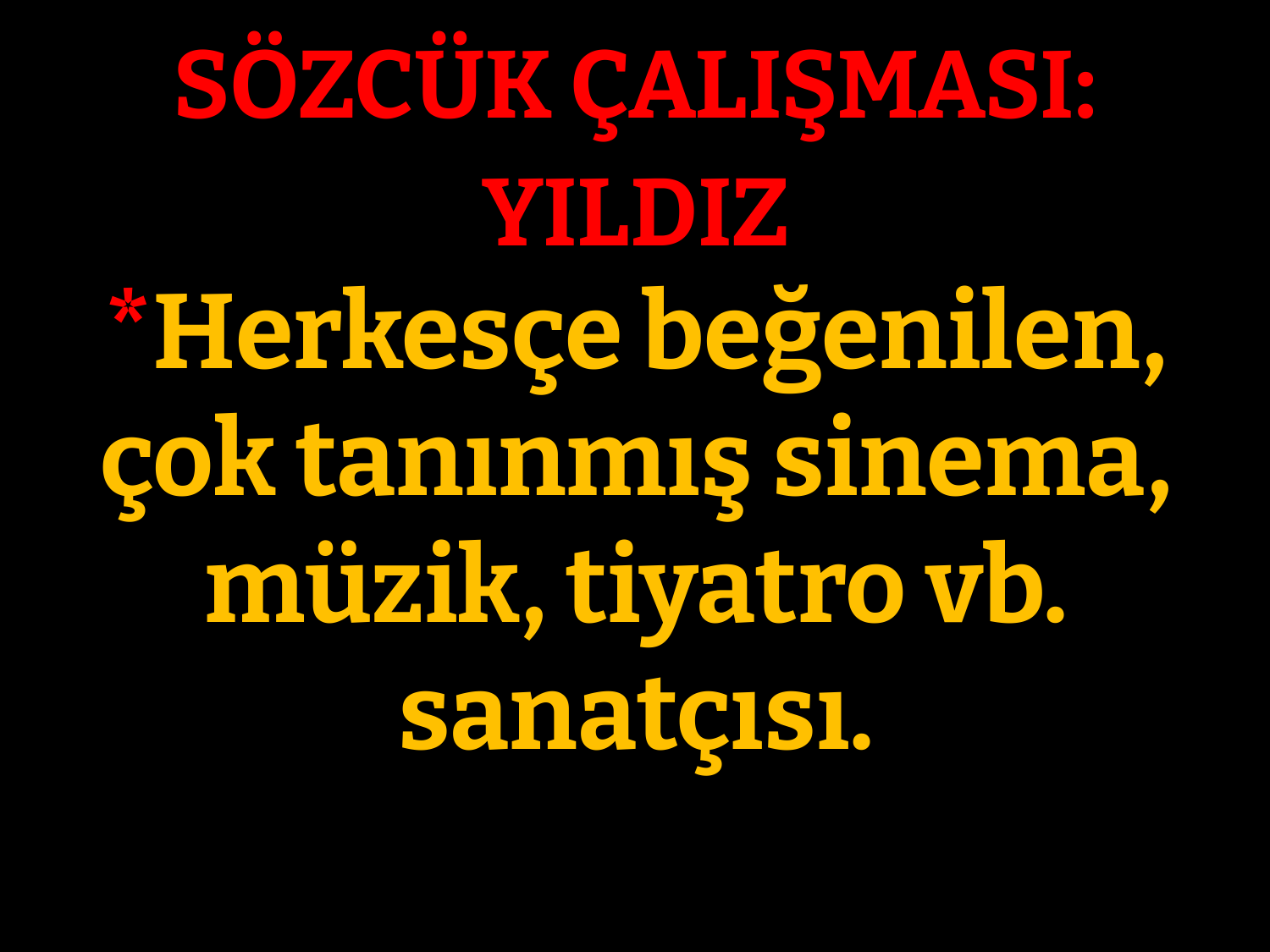

SÖZCÜK ÇALIŞMASI:
YILDIZ
*Herkesçe beğenilen, çok tanınmış sinema, müzik, tiyatro vb. sanatçısı.